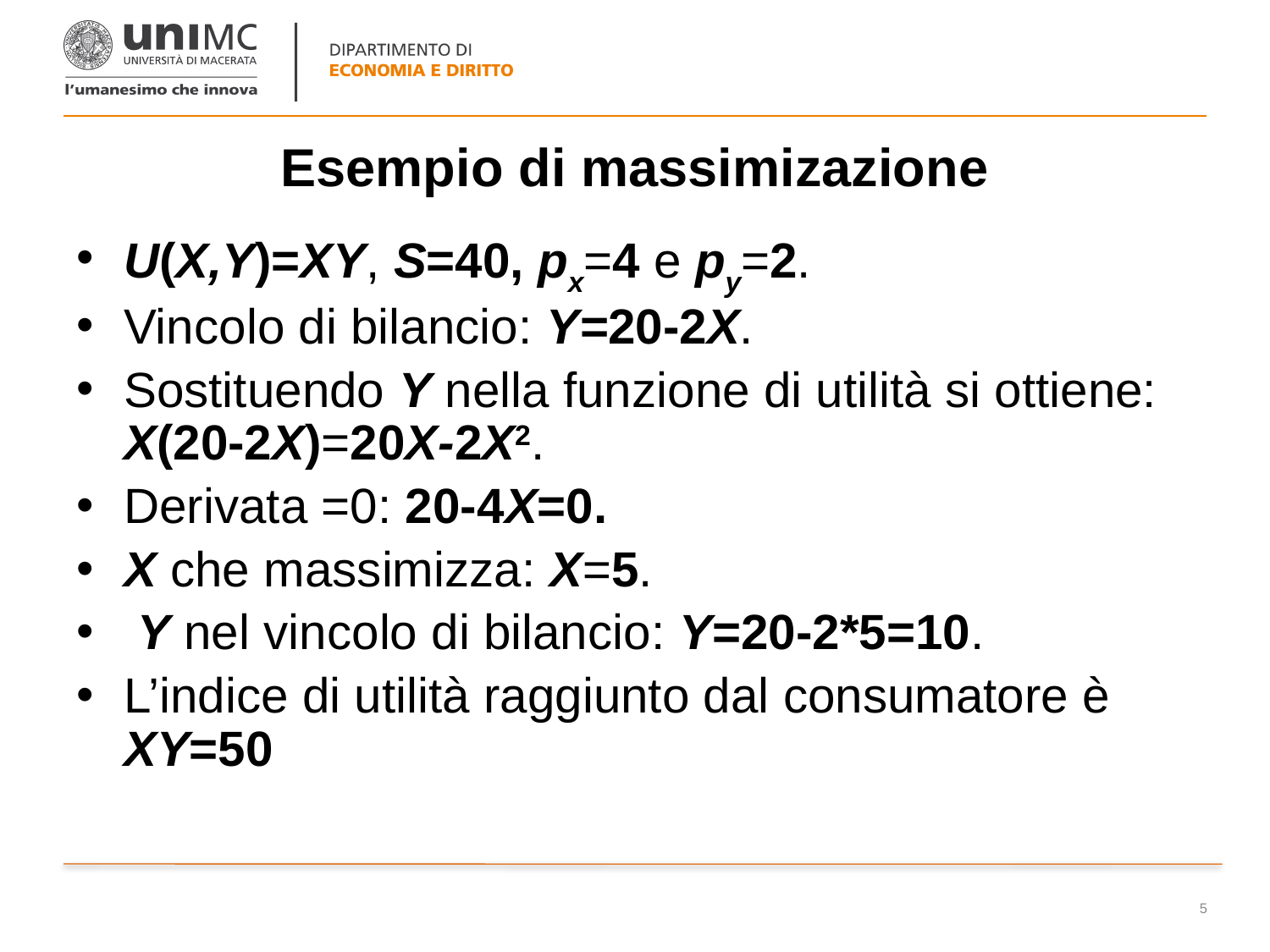

# Esempio di massimizazione
U(X,Y)=XY, S=40, px=4 e py=2.
Vincolo di bilancio: Y=20-2X.
Sostituendo Y nella funzione di utilità si ottiene: X(20-2X)=20X-2X2.
Derivata =0: 20-4X=0.
X che massimizza: X=5.
 Y nel vincolo di bilancio: Y=20-2*5=10.
L’indice di utilità raggiunto dal consumatore è XY=50
5